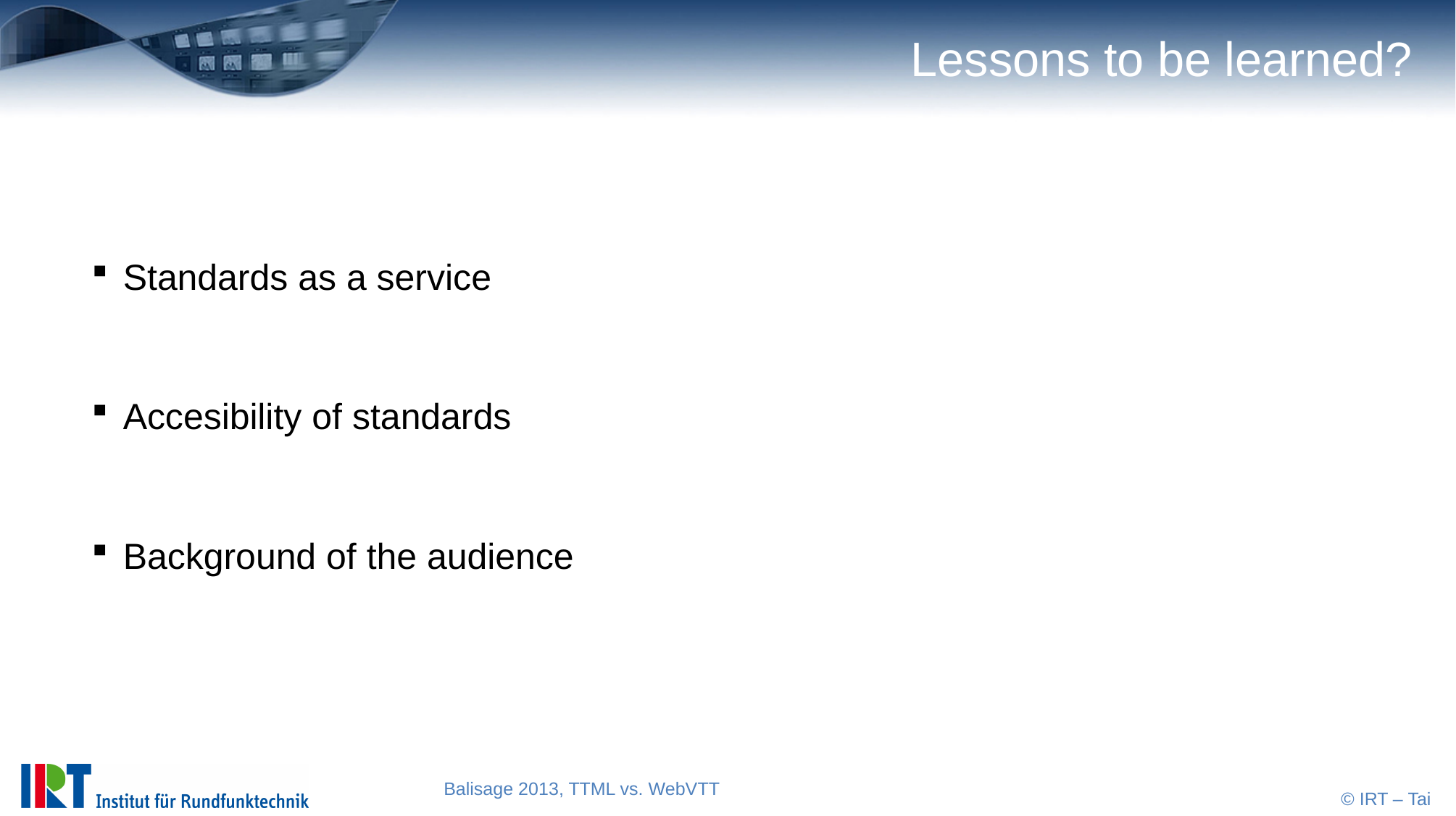

# Lessons to be learned?
Standards as a service
Accesibility of standards
Background of the audience